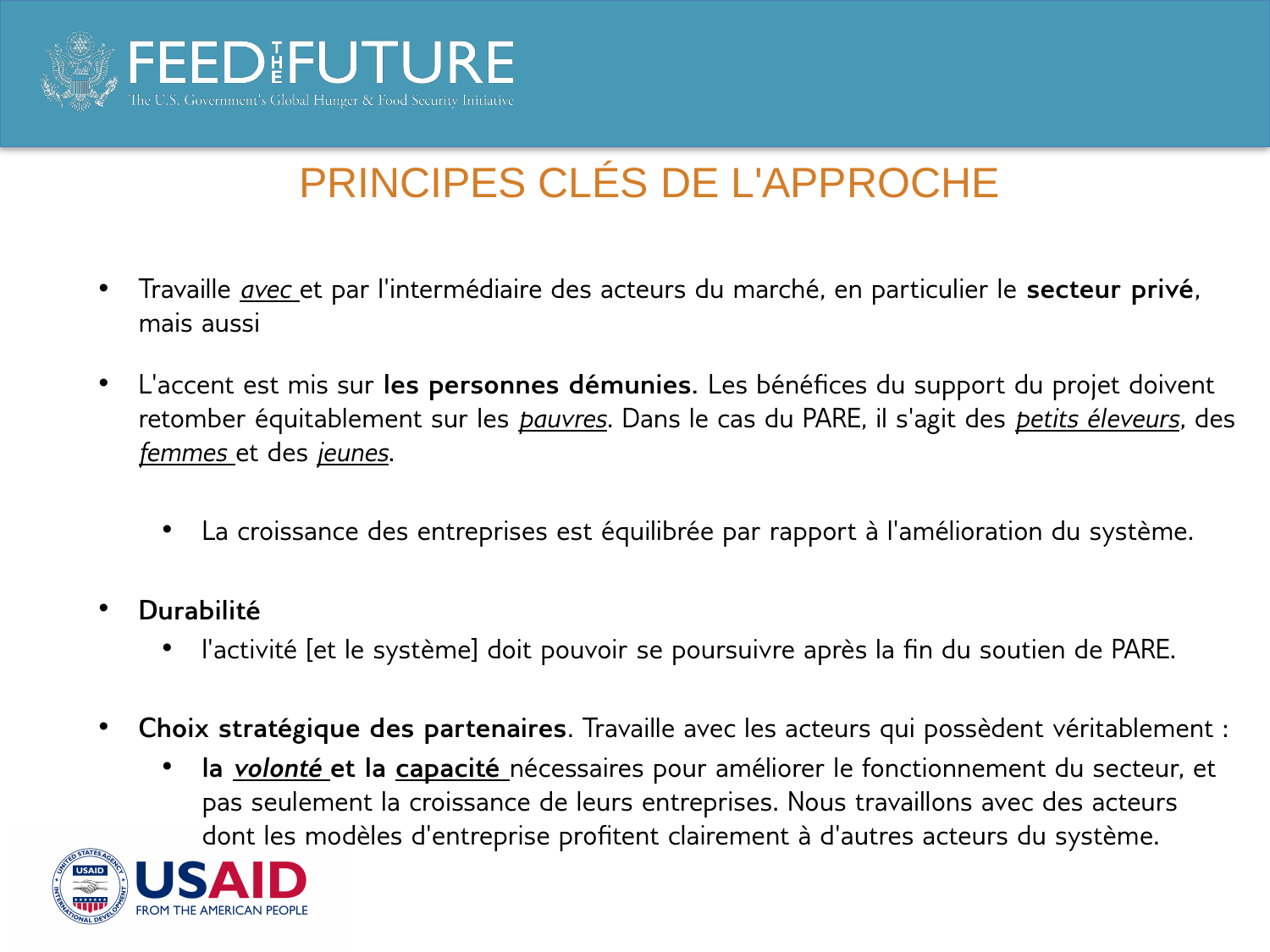

# Principes clés de l'approche
Travaille avec et par l'intermédiaire des acteurs du marché, en particulier le secteur privé, mais aussi

L'accent est mis sur les personnes démunies. Les bénéfices du support du projet doivent retomber équitablement sur les pauvres. Dans le cas du PARE, il s'agit des petits éleveurs, des femmes et des jeunes.

La croissance des entreprises est équilibrée par rapport à l'amélioration du système.

Durabilité
l'activité [et le système] doit pouvoir se poursuivre après la fin du soutien de PARE.

Choix stratégique des partenaires. Travaille avec les acteurs qui possèdent véritablement :
la volonté et la capacité nécessaires pour améliorer le fonctionnement du secteur, et pas seulement la croissance de leurs entreprises. Nous travaillons avec des acteurs dont les modèles d'entreprise profitent clairement à d'autres acteurs du système.